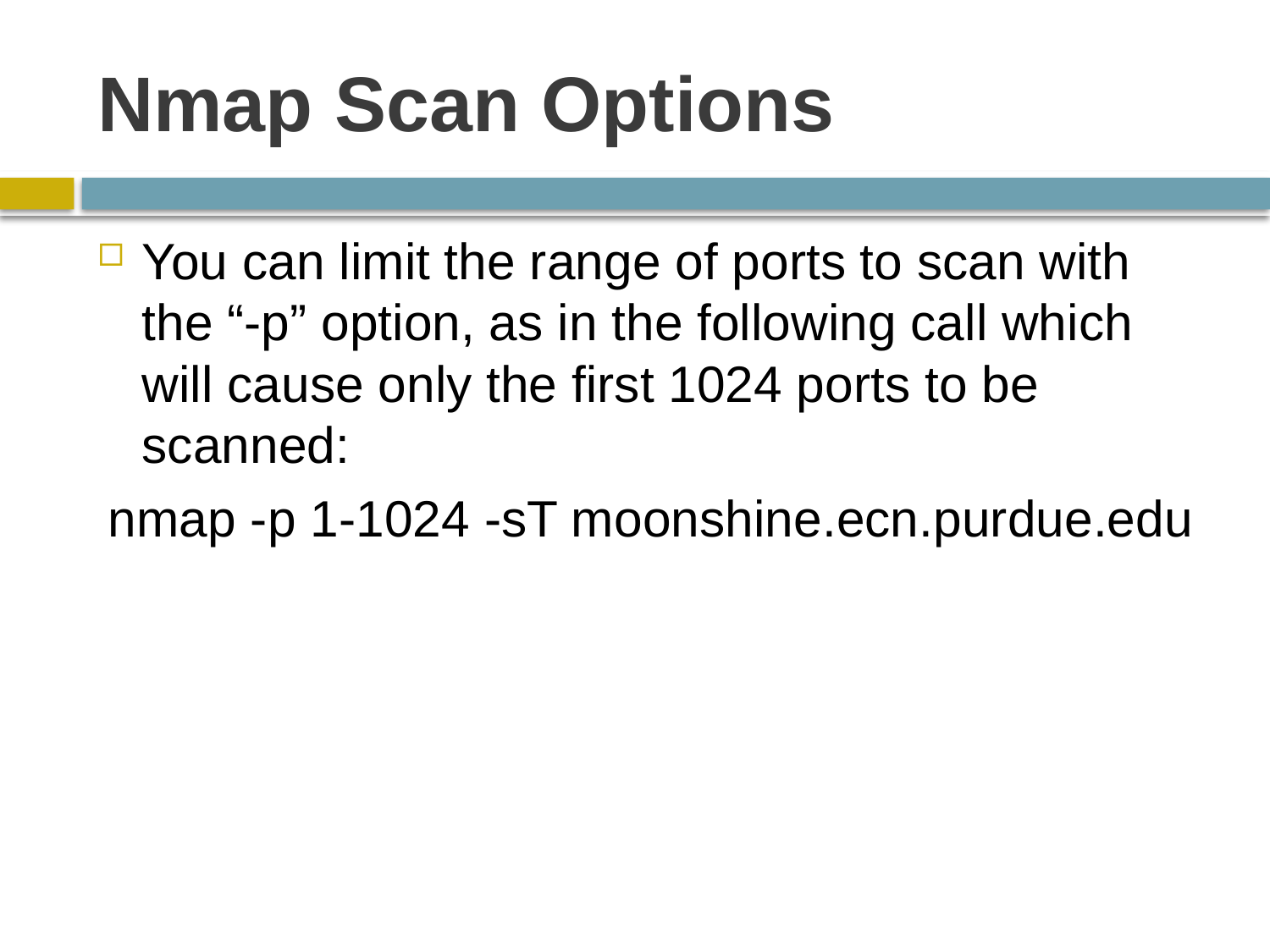

# Nmap Scan Options
You can limit the range of ports to scan with the “-p” option, as in the following call which will cause only the ﬁrst 1024 ports to be scanned:
nmap -p 1-1024 -sT moonshine.ecn.purdue.edu